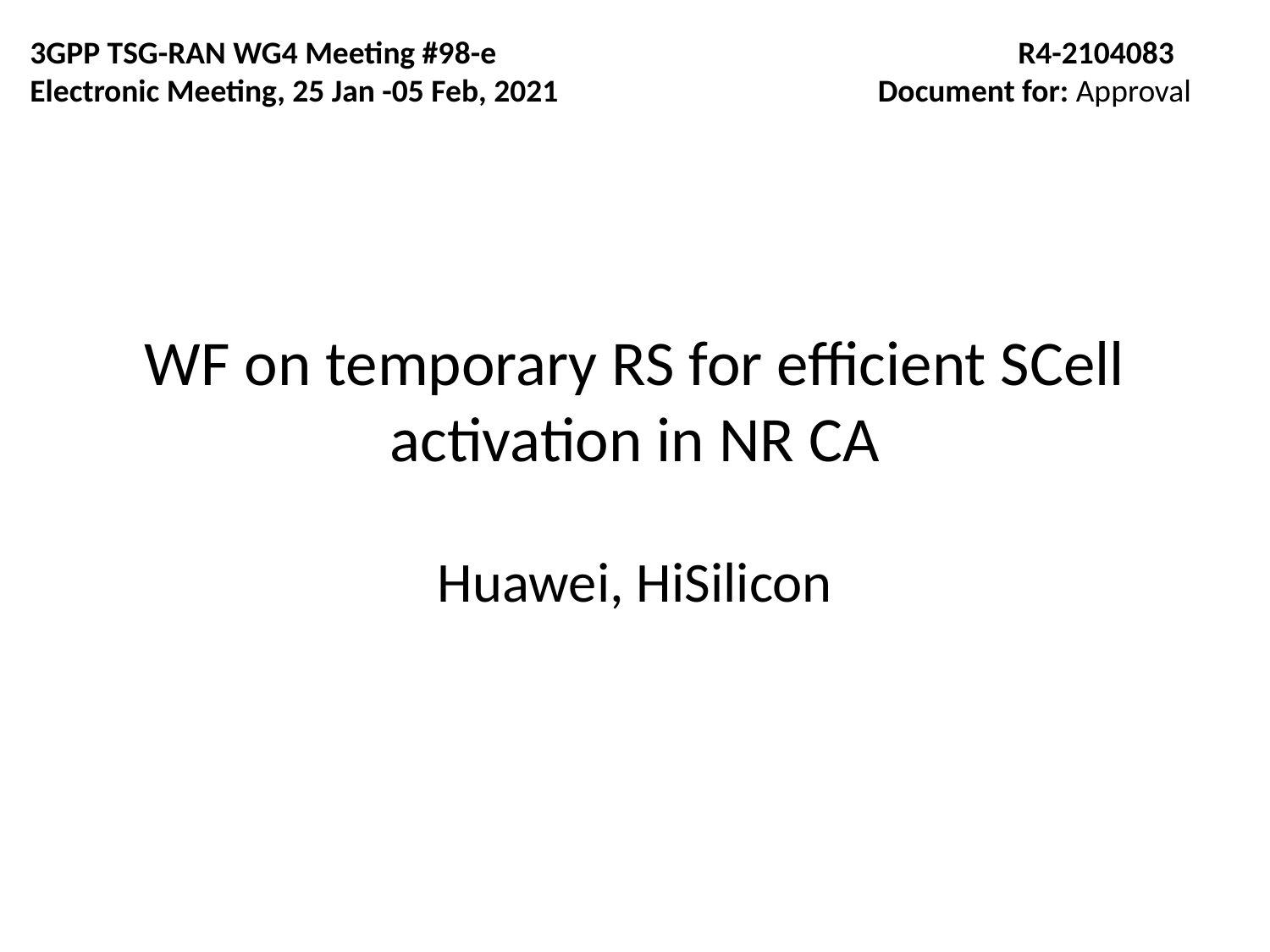

3GPP TSG-RAN WG4 Meeting #98-e
Electronic Meeting, 25 Jan -05 Feb, 2021

R4-2104083
       Document for: Approval
# WF on temporary RS for efficient SCell activation in NR CA
Huawei, HiSilicon